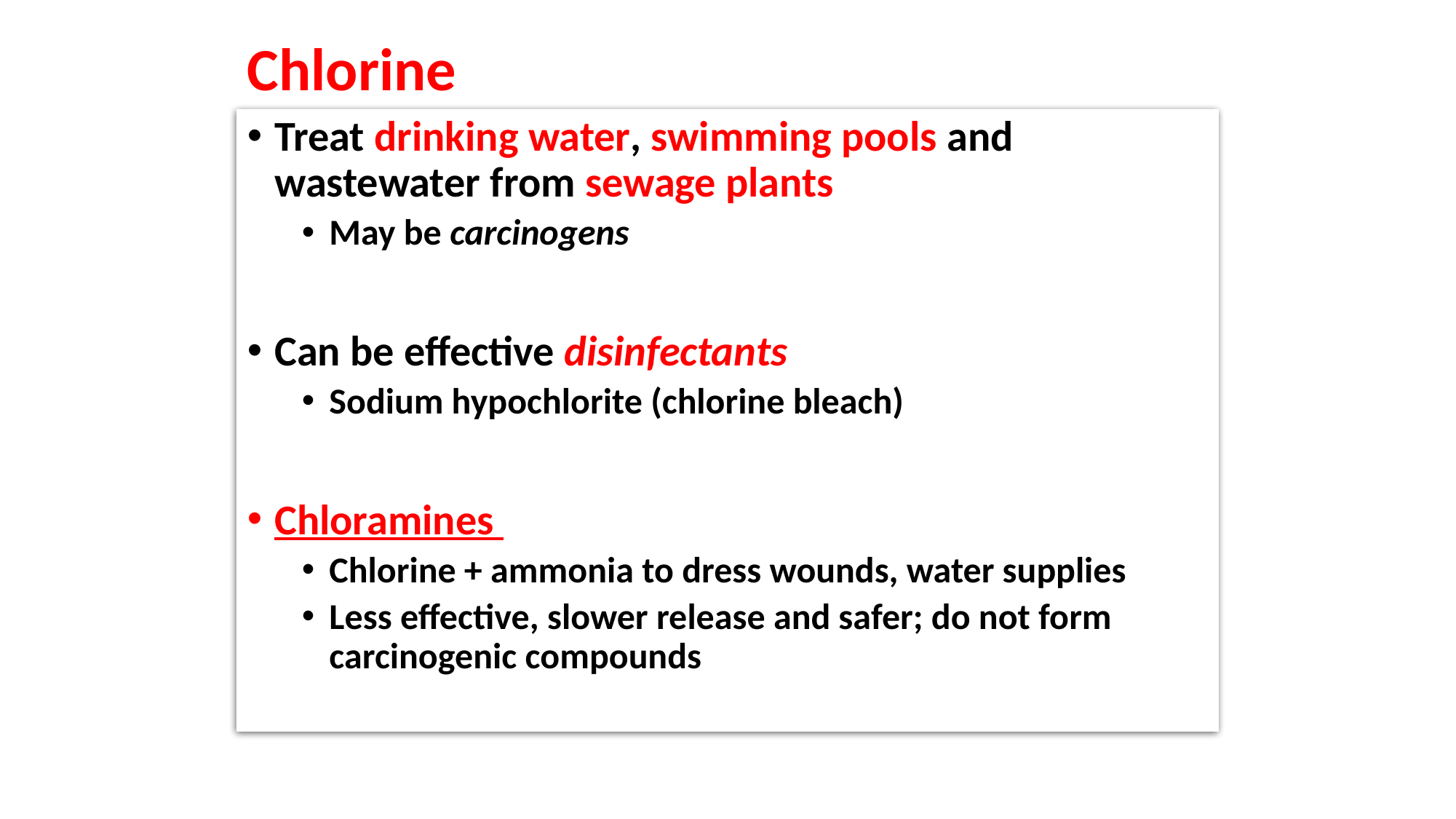

# Chlorine
Treat drinking water, swimming pools and wastewater from sewage plants
May be carcinogens

Can be effective disinfectants
Sodium hypochlorite (chlorine bleach)

Chloramines
Chlorine + ammonia to dress wounds, water supplies
Less effective, slower release and safer; do not form carcinogenic compounds